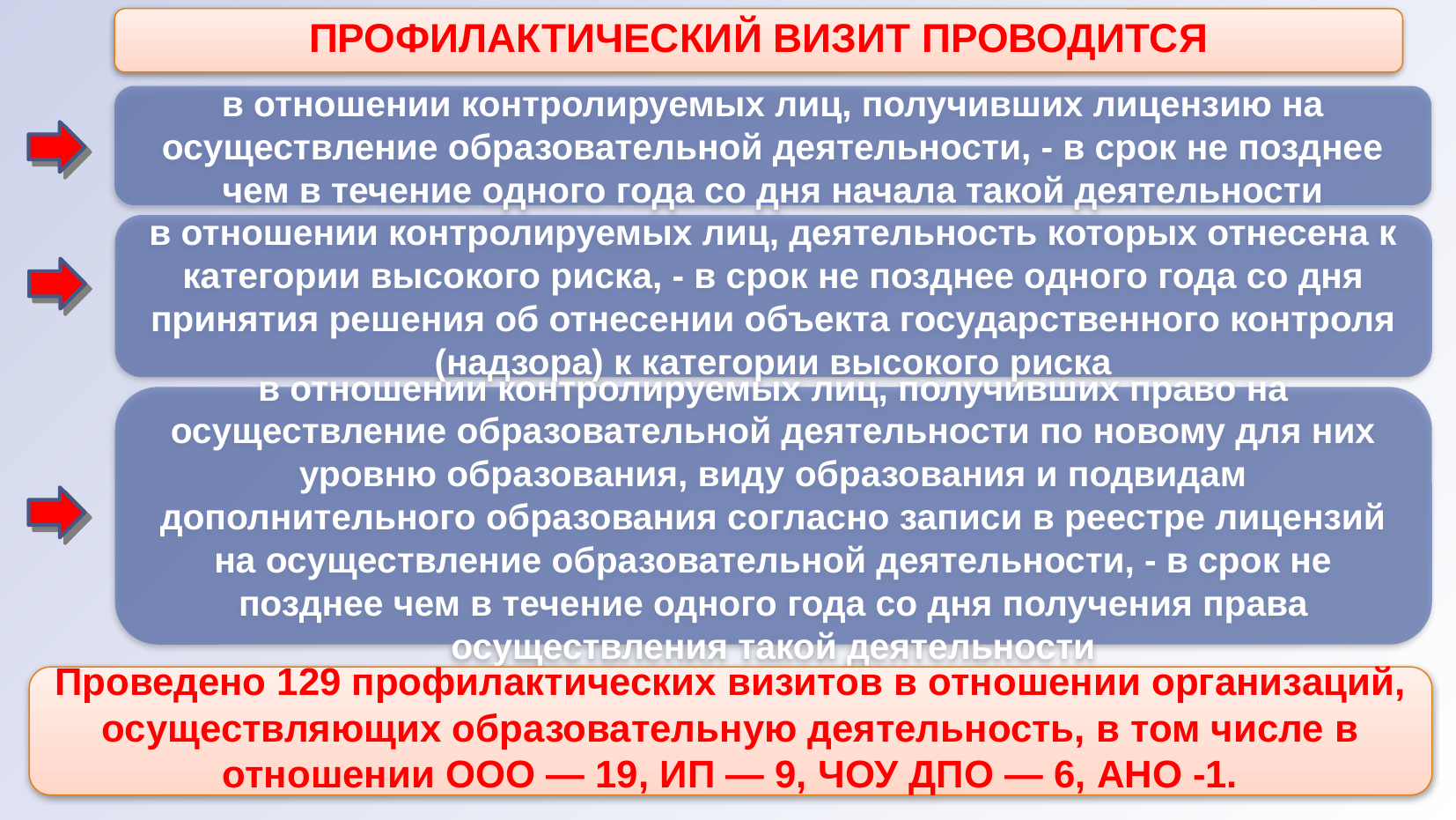

ПРОФИЛАКТИЧЕСКИЙ ВИЗИТ ПРОВОДИТСЯ

в отношении контролируемых лиц, получивших лицензию на осуществление образовательной деятельности, - в срок не позднее чем в течение одного года со дня начала такой деятельности

в отношении контролируемых лиц, деятельность которых отнесена к категории высокого риска, - в срок не позднее одного года со дня принятия решения об отнесении объекта государственного контроля (надзора) к категории высокого риска

в отношении контролируемых лиц, получивших право на осуществление образовательной деятельности по новому для них уровню образования, виду образования и подвидам дополнительного образования согласно записи в реестре лицензий на осуществление образовательной деятельности, - в срок не позднее чем в течение одного года со дня получения права осуществления такой деятельности

Проведено 129 профилактических визитов в отношении организаций, осуществляющих образовательную деятельность, в том числе в отношении ООО — 19, ИП — 9, ЧОУ ДПО — 6, АНО -1.